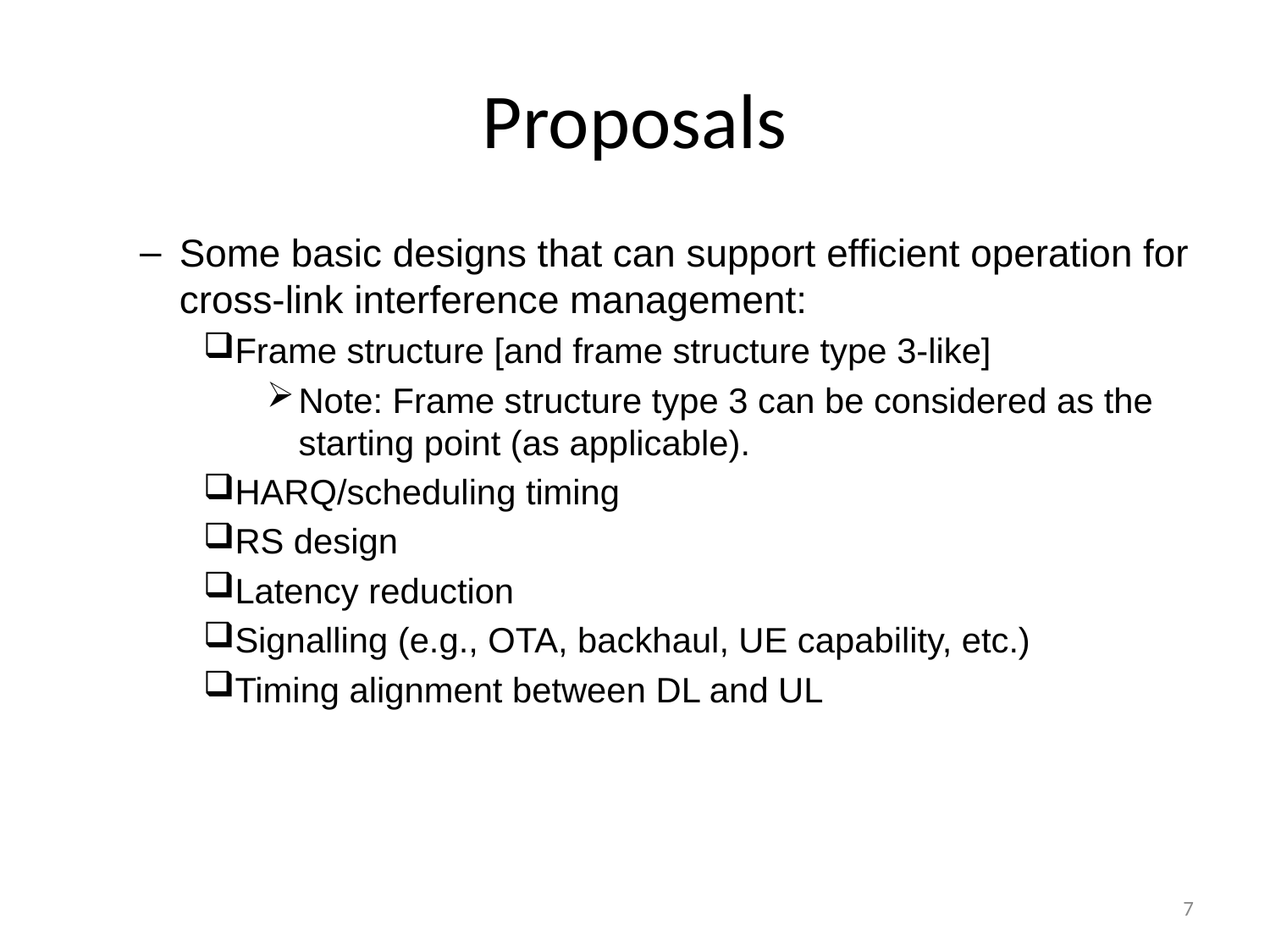

# Proposals
Some basic designs that can support efficient operation for cross-link interference management:
Frame structure [and frame structure type 3-like]
Note: Frame structure type 3 can be considered as the starting point (as applicable).
HARQ/scheduling timing
RS design
Latency reduction
Signalling (e.g., OTA, backhaul, UE capability, etc.)
Timing alignment between DL and UL

7